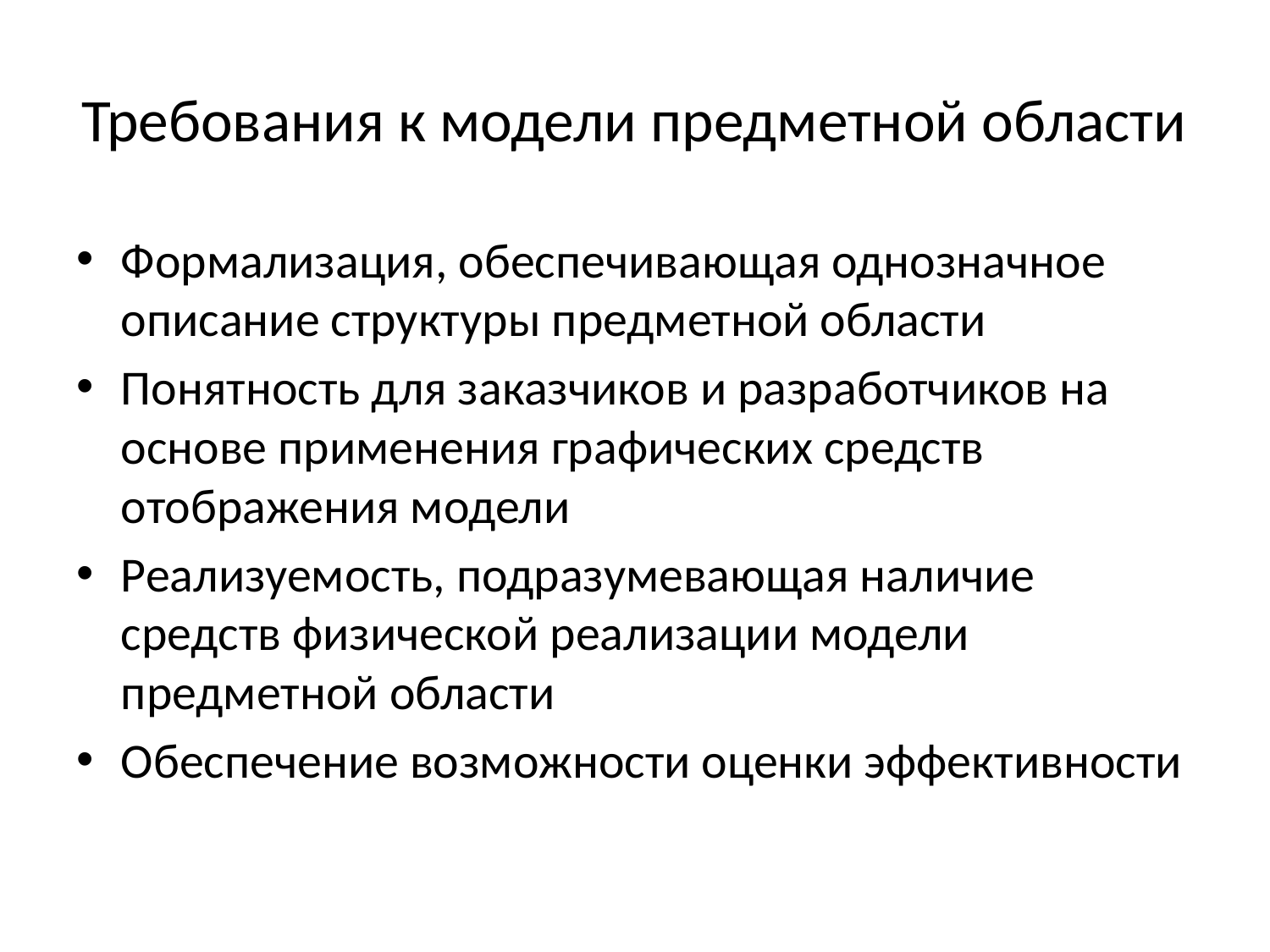

# Требования к модели предметной области
Формализация, обеспечивающая однозначное описание структуры предметной области
Понятность для заказчиков и разработчиков на основе применения графических средств отображения модели
Реализуемость, подразумевающая наличие средств физической реализации модели предметной области
Обеспечение возможности оценки эффективности